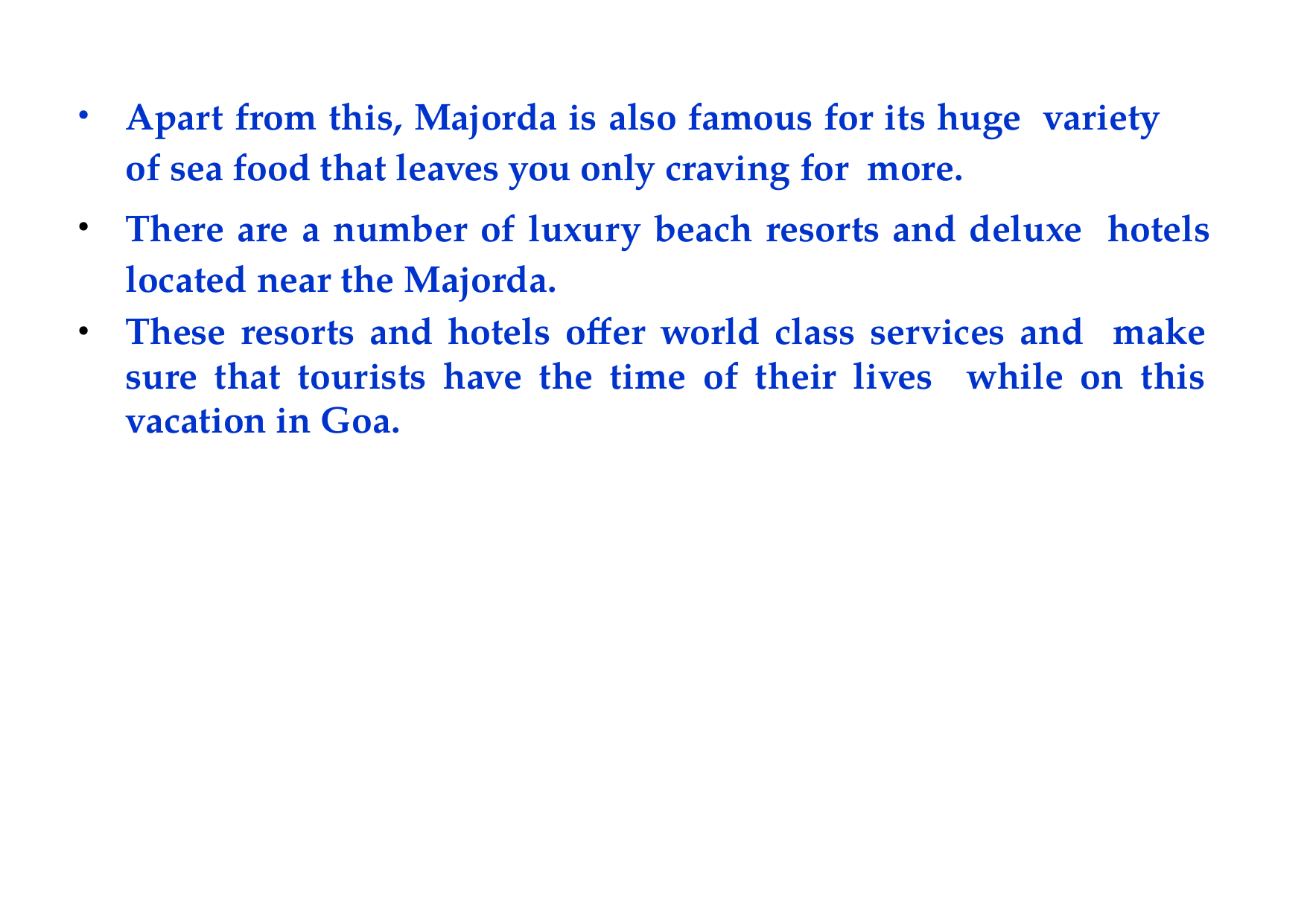

Apart from this, Majorda is also famous for its huge  variety of sea food that leaves you only craving for  more.
There are a number of luxury beach resorts and deluxe  hotels located near the Majorda.
These resorts and hotels offer world class services and  make sure that tourists have the time of their lives  while on this vacation in Goa.